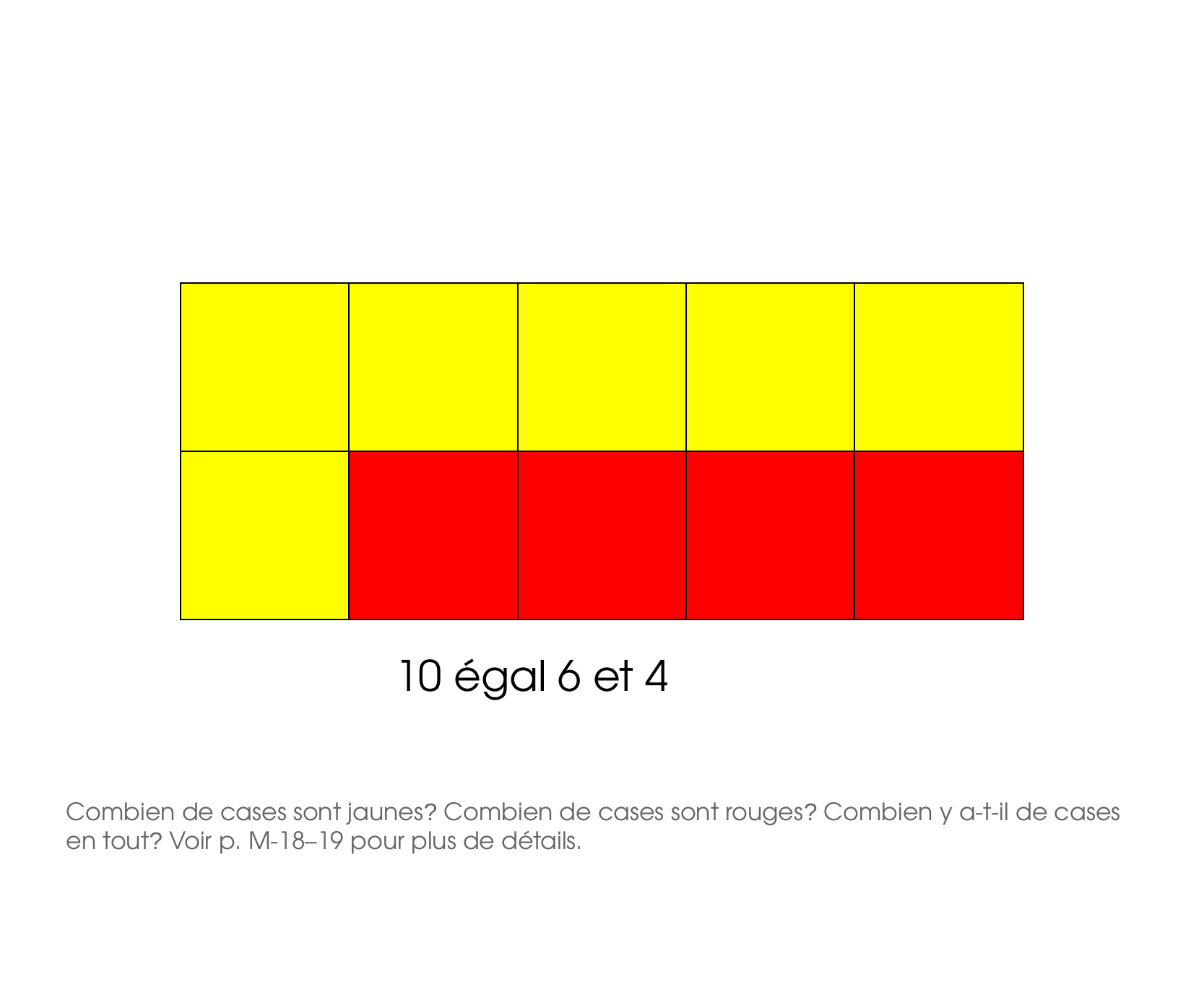

|  |  |  |  |  |
| --- | --- | --- | --- | --- |
|  |  |  |  |  |
10 égal 6 et 4
Combien de cases sont jaunes? Combien de cases sont rouges? Combien y a-t-il de cases en tout? Voir p. M-18–19 pour plus de détails.